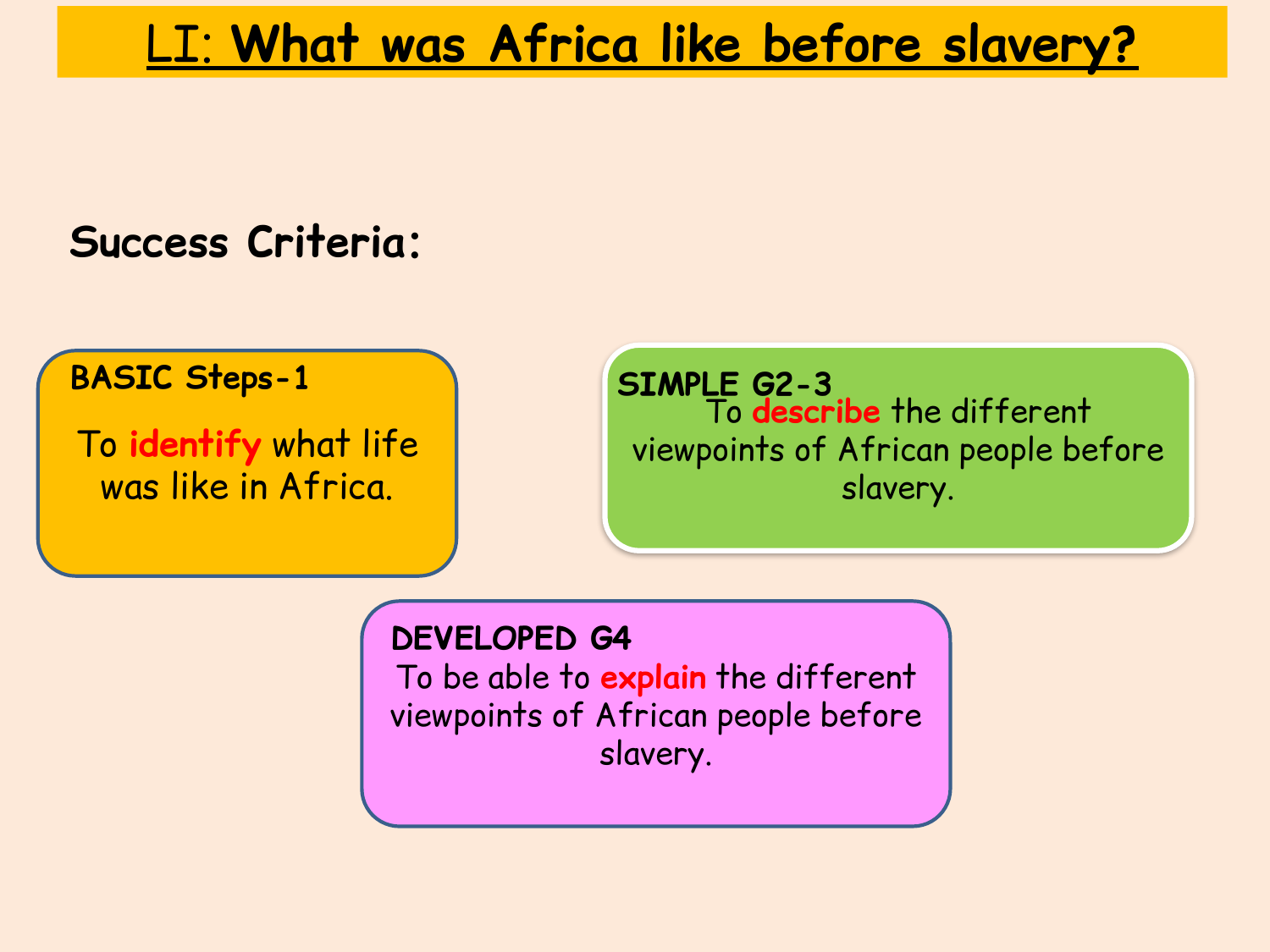

LI: What was Africa like before slavery?
Success Criteria:
To describe the different viewpoints of African people before slavery.
To identify what life was like in Africa.
BASIC Steps-1
SIMPLE G2-3
To be able to explain the different viewpoints of African people before slavery.
DEVELOPED G4